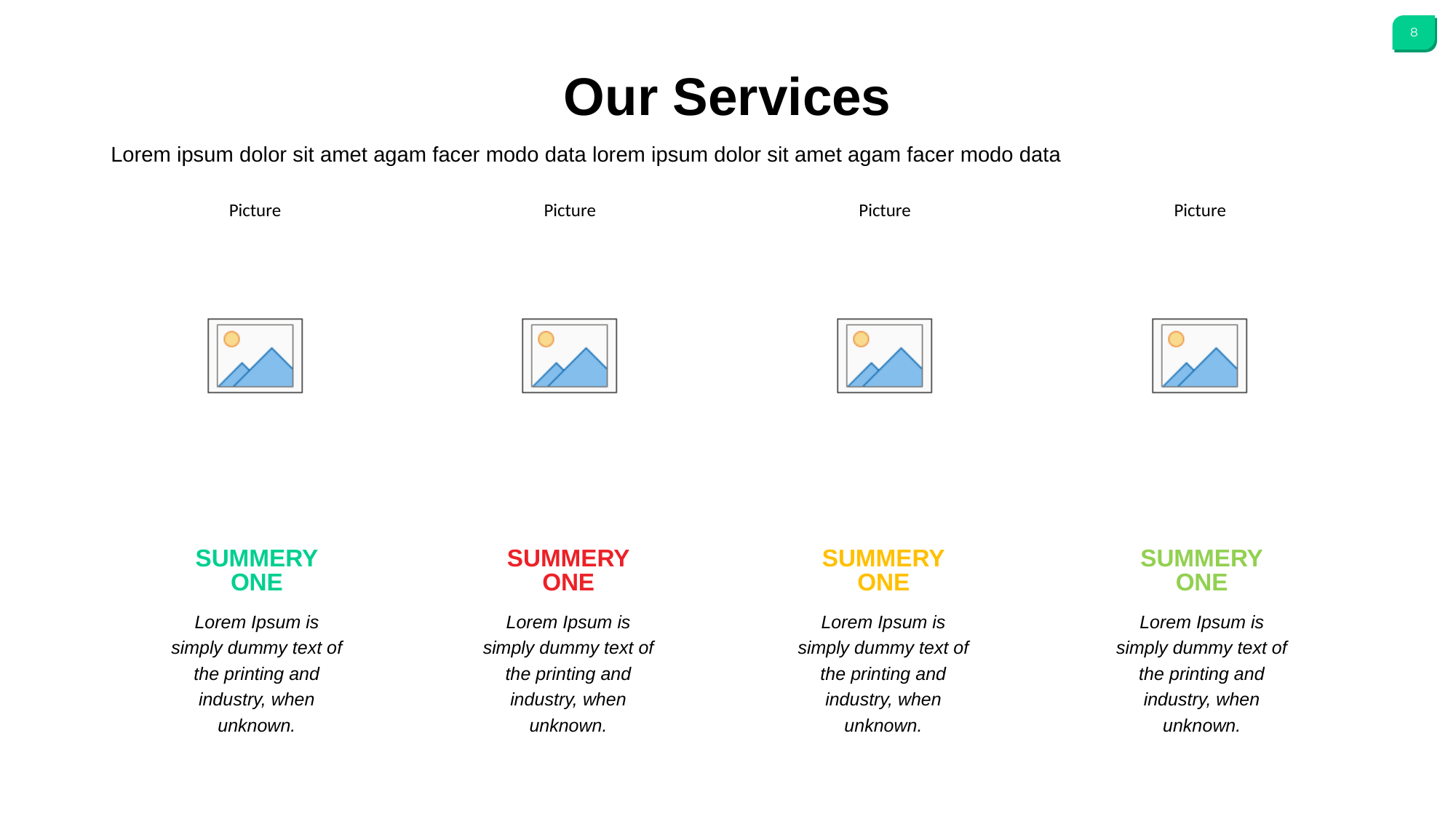

Our Services
Lorem ipsum dolor sit amet agam facer modo data lorem ipsum dolor sit amet agam facer modo data

SUMMERY
ONE
SUMMERY
ONE
SUMMERY
ONE
SUMMERY
ONE
Lorem Ipsum is simply dummy text of the printing and industry, when unknown.
Lorem Ipsum is simply dummy text of the printing and industry, when unknown.
Lorem Ipsum is simply dummy text of the printing and industry, when unknown.
Lorem Ipsum is simply dummy text of the printing and industry, when unknown.